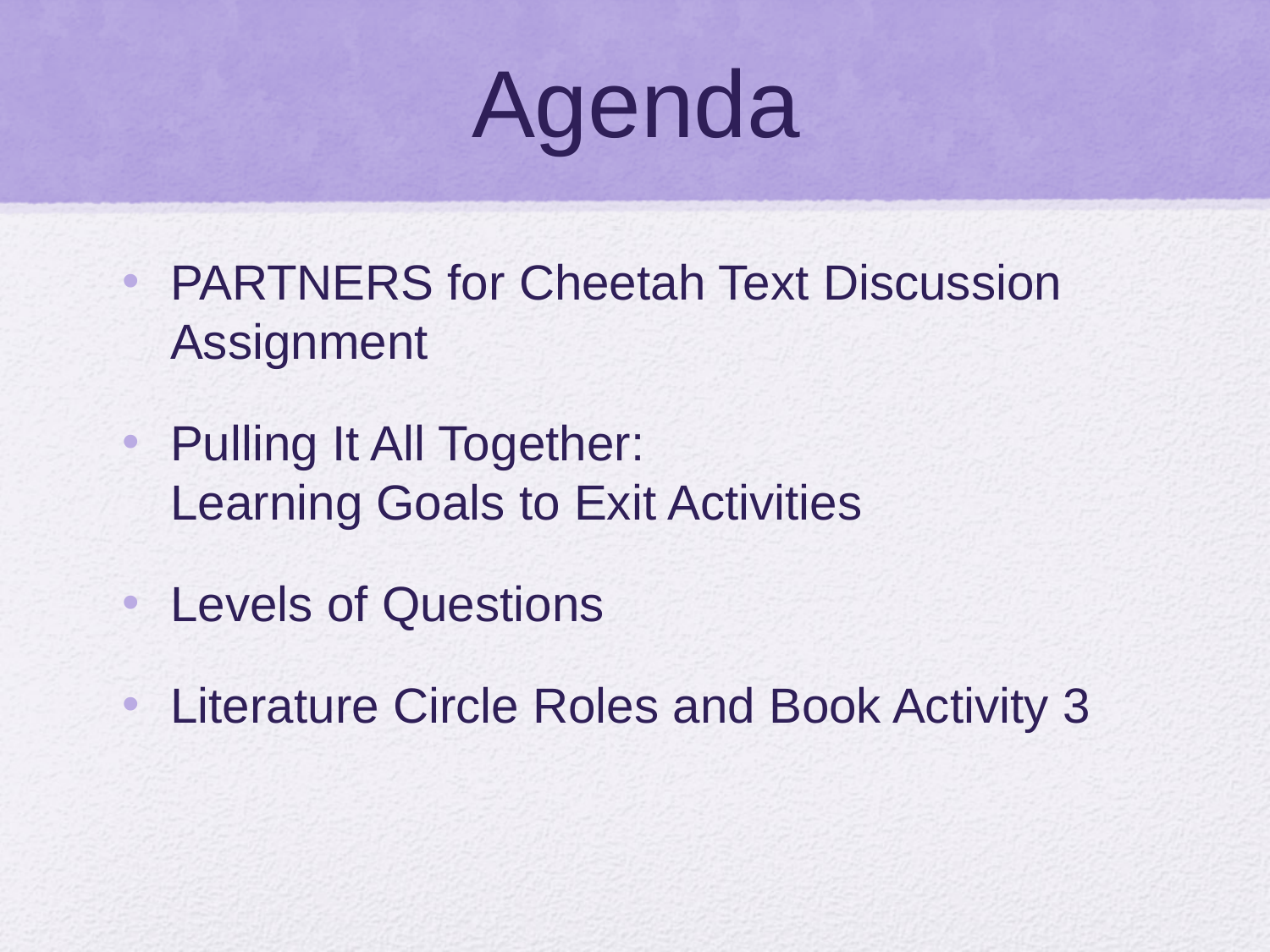

# Agenda
PARTNERS for Cheetah Text Discussion Assignment
Pulling It All Together:
Learning Goals to Exit Activities
Levels of Questions
Literature Circle Roles and Book Activity 3